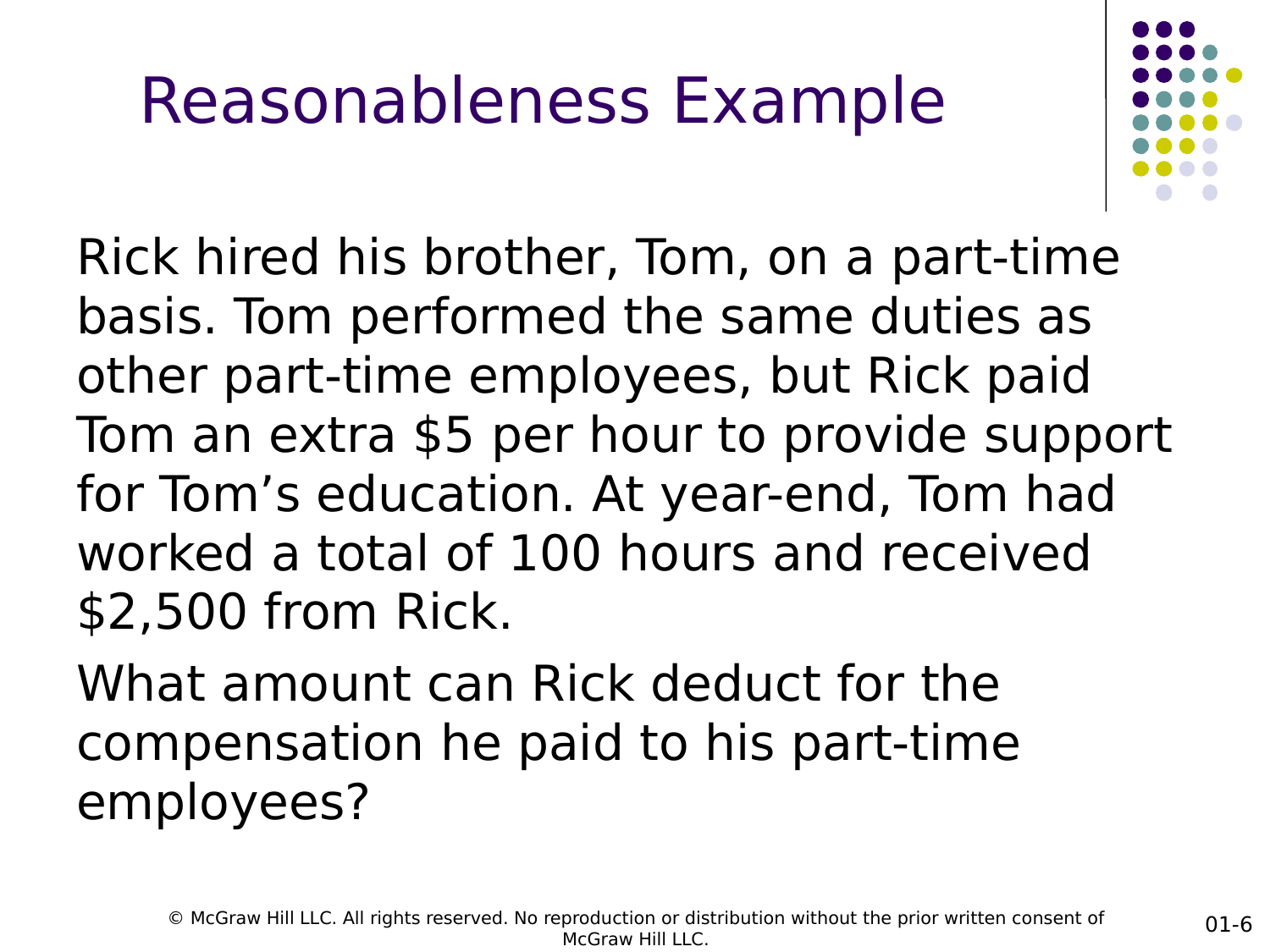

# Reasonableness Example
Rick hired his brother, Tom, on a part-time basis. Tom performed the same duties as other part-time employees, but Rick paid Tom an extra $5 per hour to provide support for Tom’s education. At year-end, Tom had worked a total of 100 hours and received $2,500 from Rick.
What amount can Rick deduct for the compensation he paid to his part-time employees?

01-6